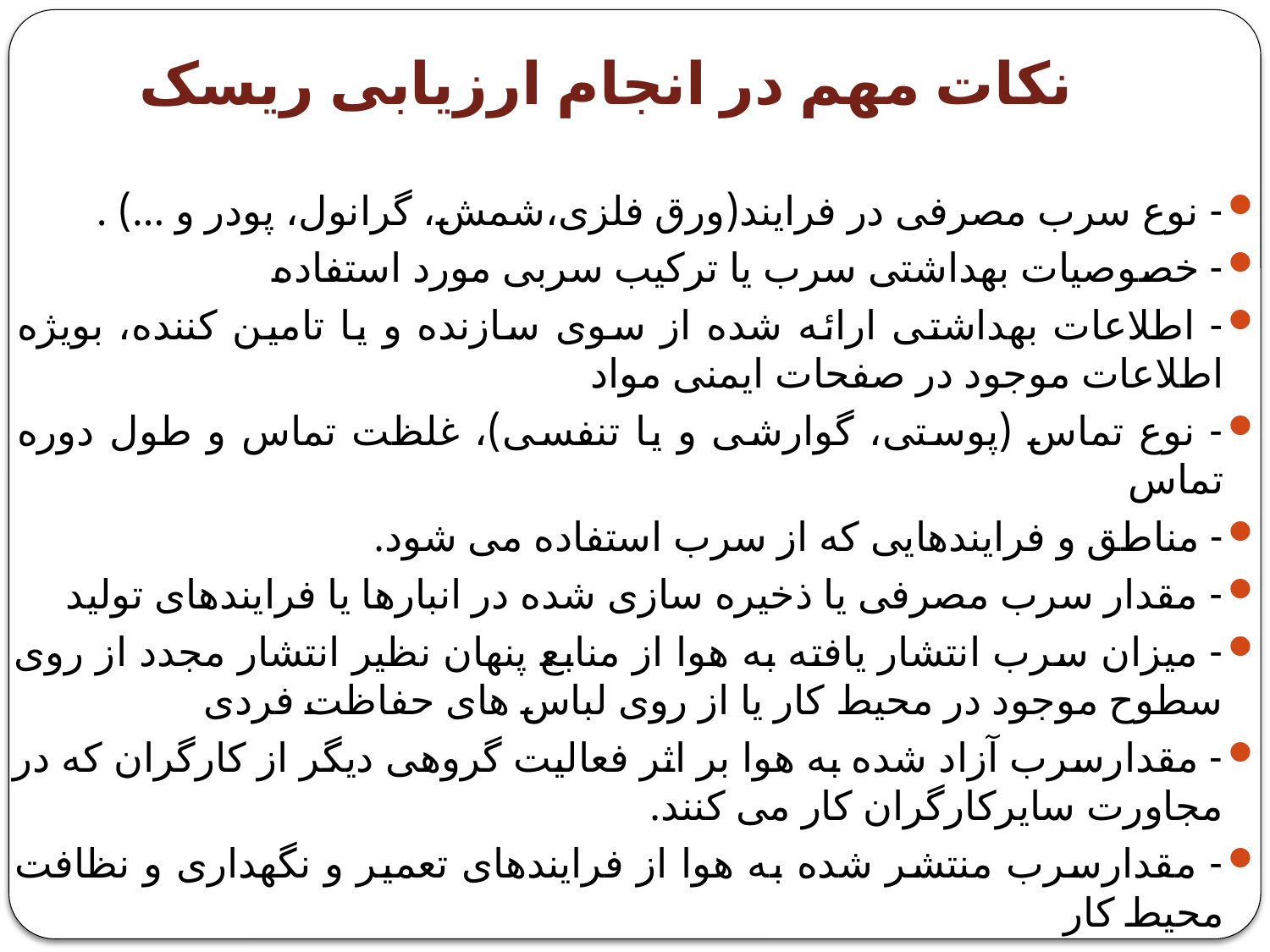

# نکات مهم در انجام ارزیابی ریسک
- نوع سرب مصرفی در فرایند(ورق فلزی،شمش، گرانول، پودر و ...) .
- خصوصیات بهداشتی سرب یا ترکیب سربی مورد استفاده
- اطلاعات بهداشتی ارائه شده از سوی سازنده و یا تامین کننده، بویژه اطلاعات موجود در صفحات ایمنی مواد
- نوع تماس (پوستی، گوارشی و یا تنفسی)، غلظت تماس و طول دوره تماس
- مناطق و فرایندهایی که از سرب استفاده می شود.
- مقدار سرب مصرفی یا ذخیره سازی شده در انبارها یا فرایندهای تولید
- میزان سرب انتشار یافته به هوا از منابع پنهان نظیر انتشار مجدد از روی سطوح موجود در محیط کار یا از روی لباس های حفاظت فردی
- مقدارسرب آزاد شده به هوا بر اثر فعالیت گروهی دیگر از کارگران که در مجاورت سایرکارگران کار می کنند.
- مقدارسرب منتشر شده به هوا از فرایندهای تعمیر و نگهداری و نظافت محیط کار